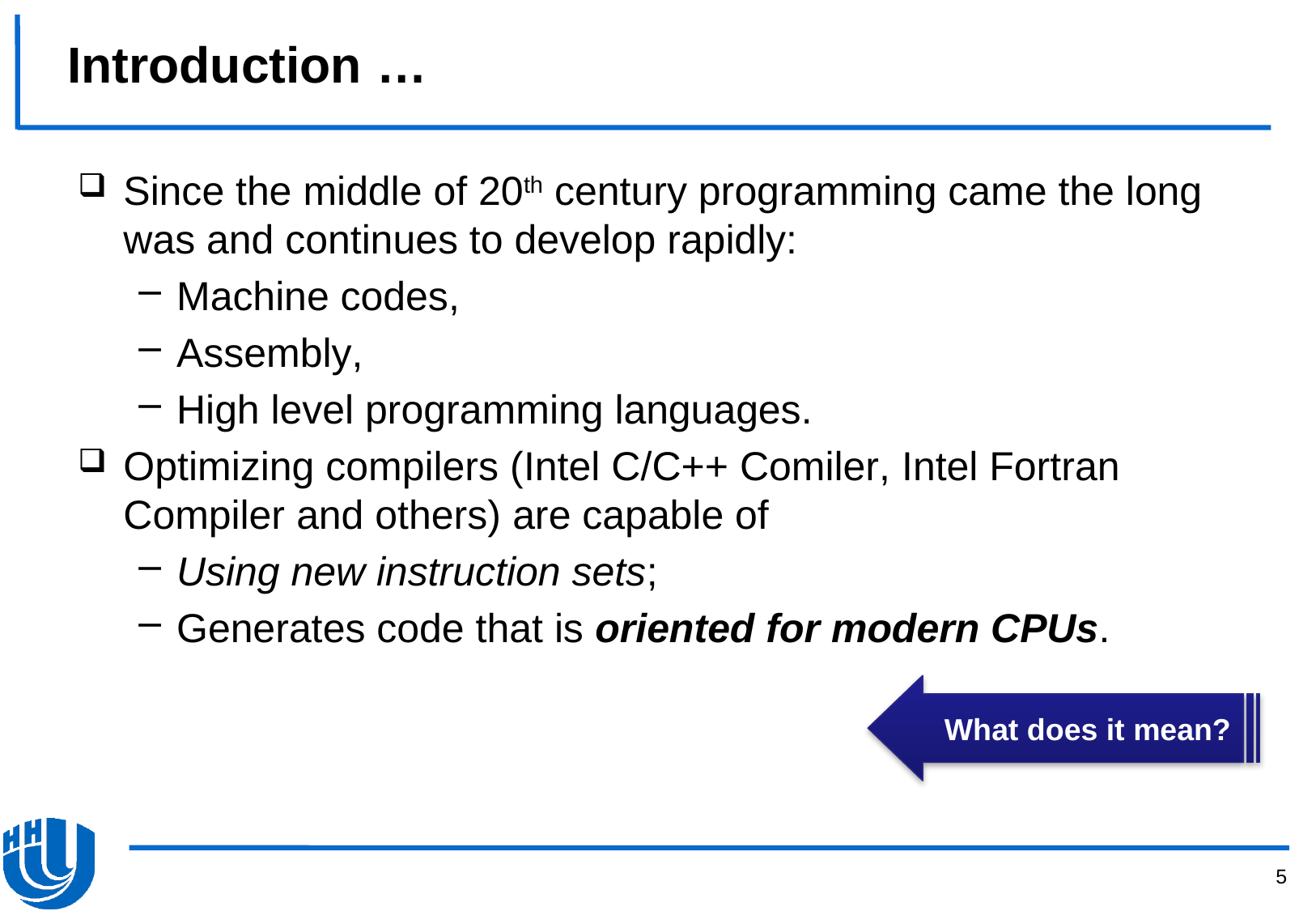

# Introduction …
Since the middle of 20th century programming came the long was and continues to develop rapidly:
Machine codes,
Assembly,
High level programming languages.
Optimizing compilers (Intel C/C++ Comiler, Intel Fortran Compiler and others) are capable of
Using new instruction sets;
Generates code that is oriented for modern CPUs.
What does it mean?